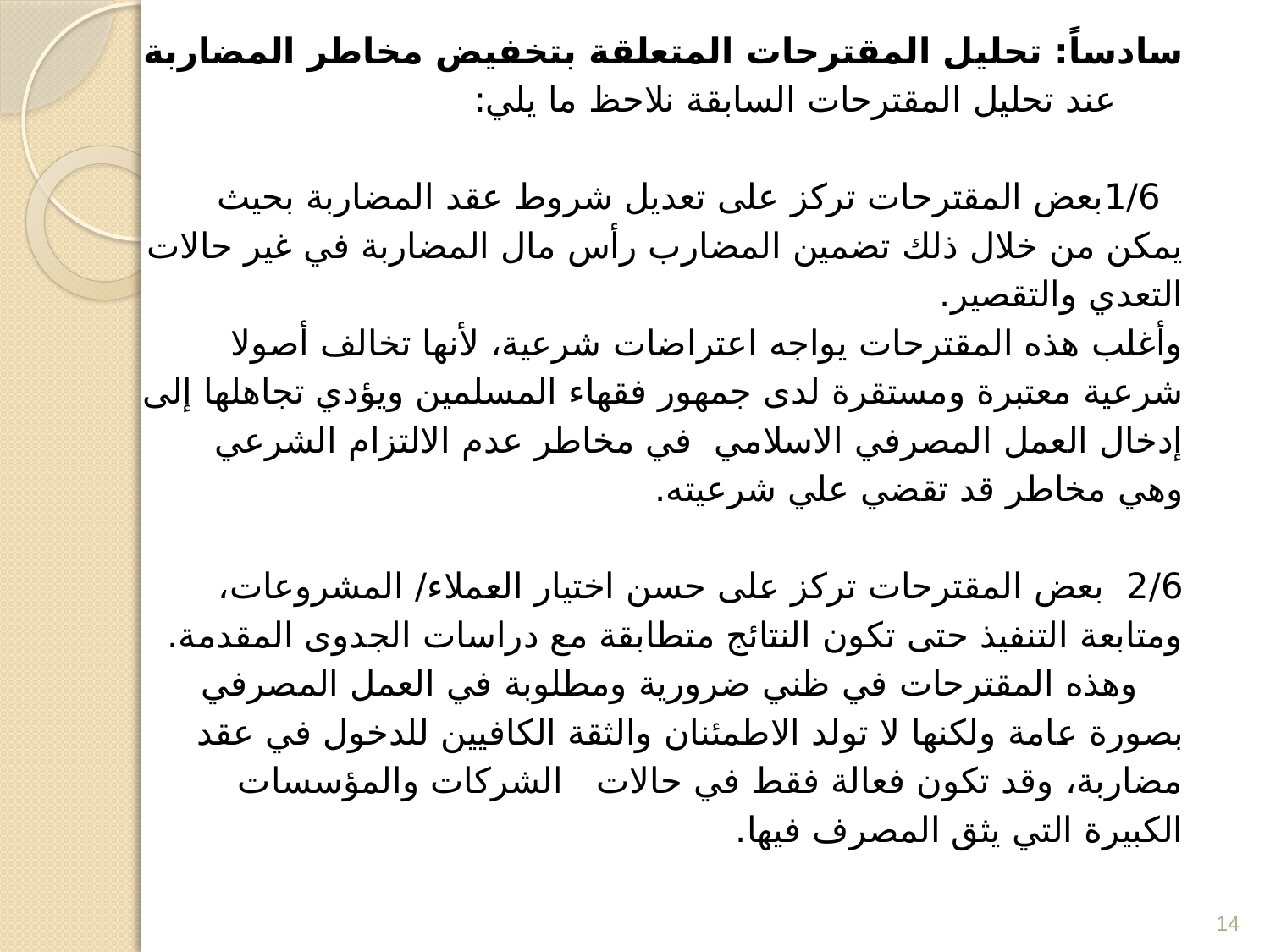

سادساً: تحليل المقترحات المتعلقة بتخفيض مخاطر المضاربة
      عند تحليل المقترحات السابقة نلاحظ ما يلي:

  1/6بعض المقترحات تركز على تعديل شروط عقد المضاربة بحيث يمكن من خلال ذلك تضمين المضارب رأس مال المضاربة في غير حالات التعدي والتقصير.
وأغلب هذه المقترحات يواجه اعتراضات شرعية، لأنها تخالف أصولا شرعية معتبرة ومستقرة لدى جمهور فقهاء المسلمين ويؤدي تجاهلها إلى إدخال العمل المصرفي الاسلامي  في مخاطر عدم الالتزام الشرعي وهي مخاطر قد تقضي علي شرعيته.

2/6  بعض المقترحات تركز على حسن اختيار العملاء/ المشروعات، ومتابعة التنفيذ حتى تكون النتائج متطابقة مع دراسات الجدوى المقدمة.
    وهذه المقترحات في ظني ضرورية ومطلوبة في العمل المصرفي بصورة عامة ولكنها لا تولد الاطمئنان والثقة الكافيين للدخول في عقد مضاربة، وقد تكون فعالة فقط في حالات   الشركات والمؤسسات الكبيرة التي يثق المصرف فيها.
14